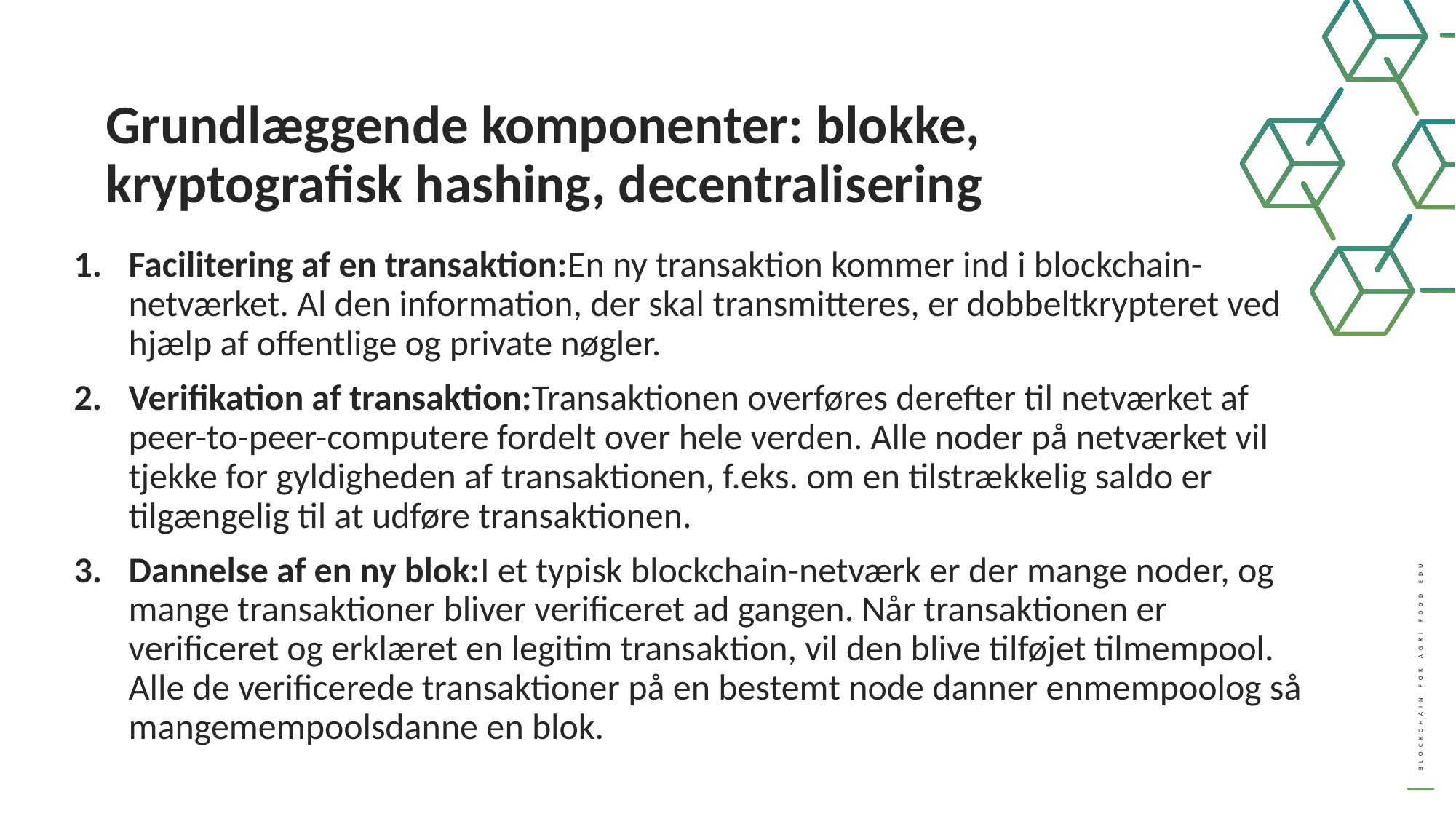

Grundlæggende komponenter: blokke, kryptografisk hashing, decentralisering
Facilitering af en transaktion:En ny transaktion kommer ind i blockchain-netværket. Al den information, der skal transmitteres, er dobbeltkrypteret ved hjælp af offentlige og private nøgler.
Verifikation af transaktion:Transaktionen overføres derefter til netværket af peer-to-peer-computere fordelt over hele verden. Alle noder på netværket vil tjekke for gyldigheden af ​​transaktionen, f.eks. om en tilstrækkelig saldo er tilgængelig til at udføre transaktionen.
Dannelse af en ny blok:I et typisk blockchain-netværk er der mange noder, og mange transaktioner bliver verificeret ad gangen. Når transaktionen er verificeret og erklæret en legitim transaktion, vil den blive tilføjet tilmempool. Alle de verificerede transaktioner på en bestemt node danner enmempoolog så mangemempoolsdanne en blok.